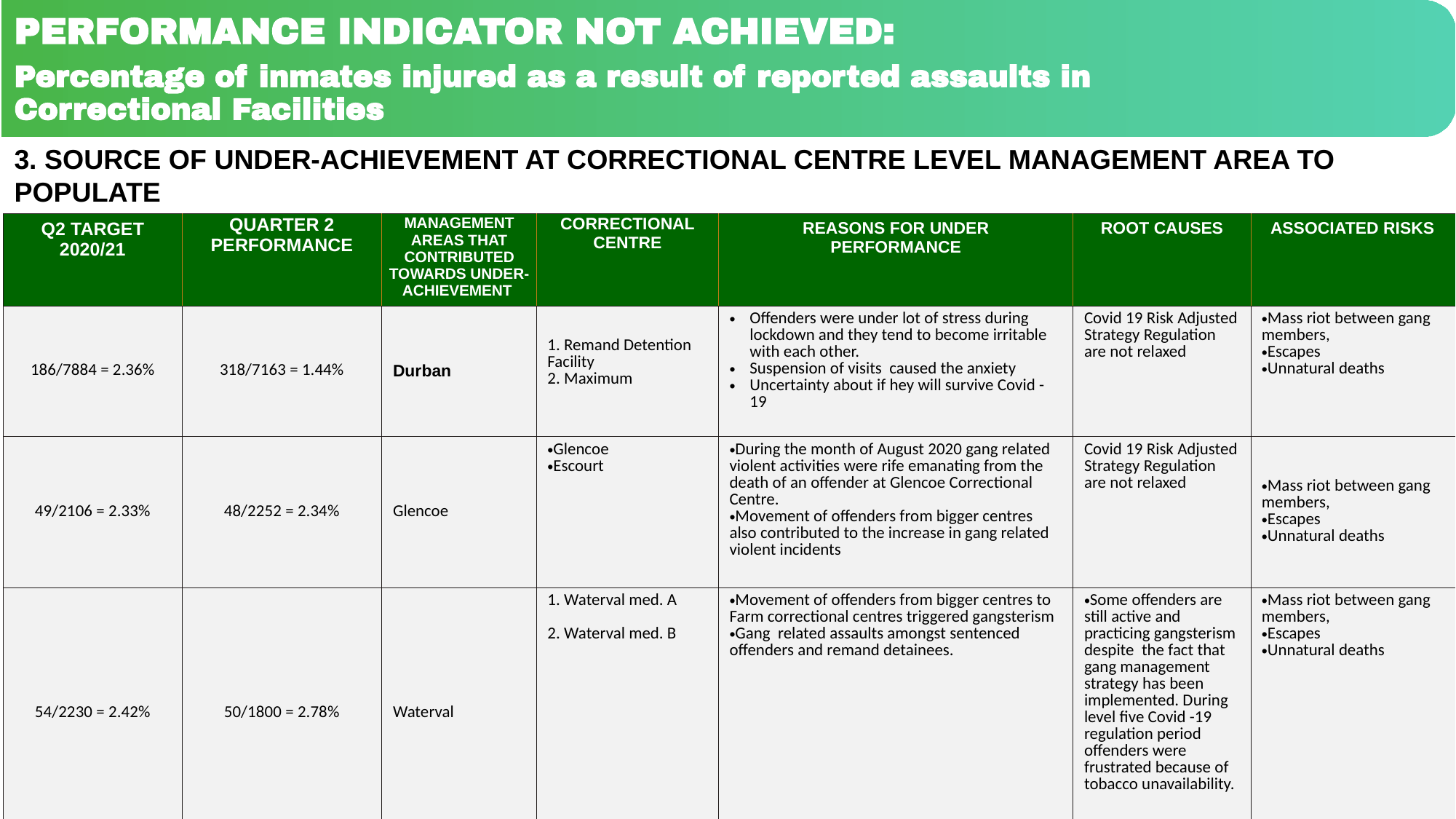

PERFORMANCE INDICATOR NOT ACHIEVED:
Percentage of inmates injured as a result of reported assaults in Correctional Facilities

3. SOURCE OF UNDER-ACHIEVEMENT AT CORRECTIONAL CENTRE LEVEL MANAGEMENT AREA TO POPULATE
| Q2 TARGET 2020/21 | QUARTER 2 PERFORMANCE | MANAGEMENT AREAS THAT CONTRIBUTED TOWARDS UNDER-ACHIEVEMENT | CORRECTIONAL CENTRE | REASONS FOR UNDER PERFORMANCE | ROOT CAUSES | ASSOCIATED RISKS |
| --- | --- | --- | --- | --- | --- | --- |
| 186/7884 = 2.36% | 318/7163 = 1.44% | Durban | 1. Remand Detention Facility 2. Maximum | Offenders were under lot of stress during lockdown and they tend to become irritable with each other. Suspension of visits caused the anxiety Uncertainty about if hey will survive Covid - 19 | Covid 19 Risk Adjusted Strategy Regulation are not relaxed | Mass riot between gang members, Escapes Unnatural deaths |
| 49/2106 = 2.33% | 48/2252 = 2.34% | Glencoe | Glencoe Escourt | During the month of August 2020 gang related violent activities were rife emanating from the death of an offender at Glencoe Correctional Centre. Movement of offenders from bigger centres also contributed to the increase in gang related violent incidents | Covid 19 Risk Adjusted Strategy Regulation are not relaxed | Mass riot between gang members, Escapes Unnatural deaths |
| 54/2230 = 2.42% | 50/1800 = 2.78% | Waterval | 1. Waterval med. A 2. Waterval med. B | Movement of offenders from bigger centres to Farm correctional centres triggered gangsterism Gang related assaults amongst sentenced offenders and remand detainees. | Some offenders are still active and practicing gangsterism despite the fact that gang management strategy has been implemented. During level five Covid -19 regulation period offenders were frustrated because of tobacco unavailability. | Mass riot between gang members, Escapes Unnatural deaths |